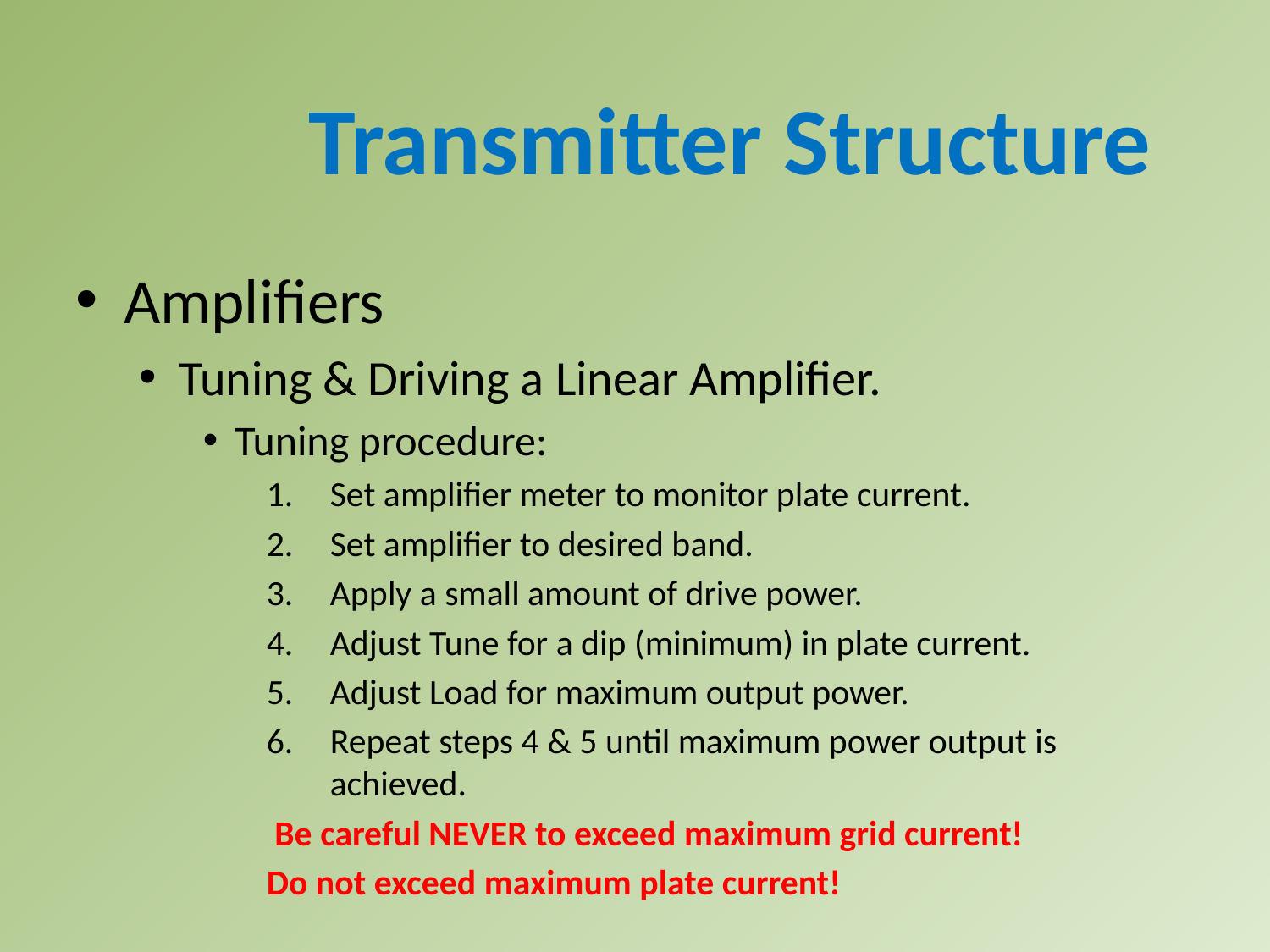

Transmitter Structure
Amplifiers
Tuning & Driving a Linear Amplifier.
Tuning procedure:
Set amplifier meter to monitor plate current.
Set amplifier to desired band.
Apply a small amount of drive power.
Adjust Tune for a dip (minimum) in plate current.
Adjust Load for maximum output power.
Repeat steps 4 & 5 until maximum power output is achieved.
 Be careful NEVER to exceed maximum grid current!
Do not exceed maximum plate current!